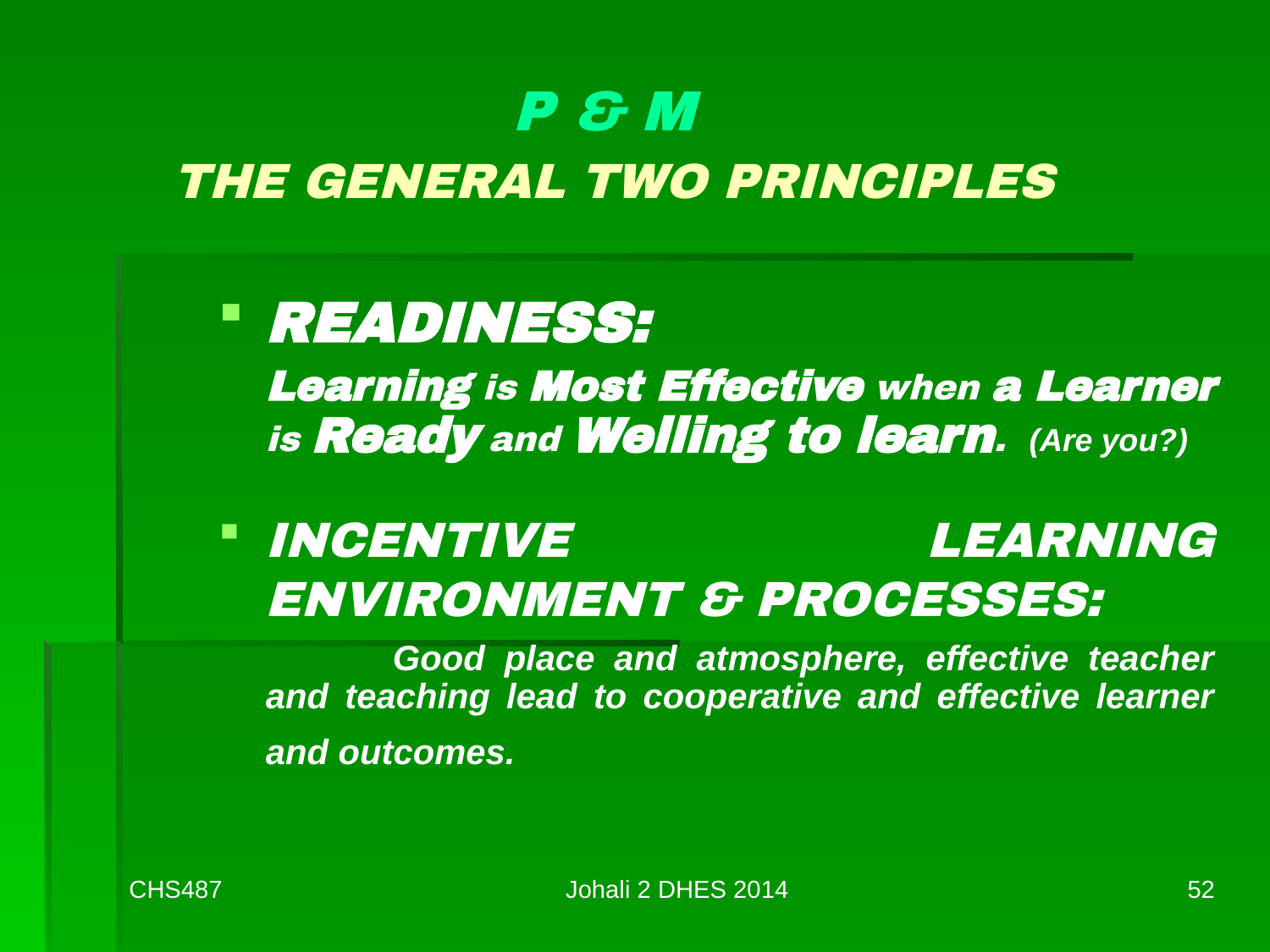

# P & M THE GENERAL TWO PRINCIPLES
READINESS:
	Learning is Most Effective when a Learner is Ready and Welling to learn.  (Are you?)

INCENTIVE LEARNING ENVIRONMENT & PROCESSES:
		Good place and atmosphere, effective teacher and teaching lead to cooperative and effective learner and outcomes.
CHS487
Johali 2 DHES 2014
52